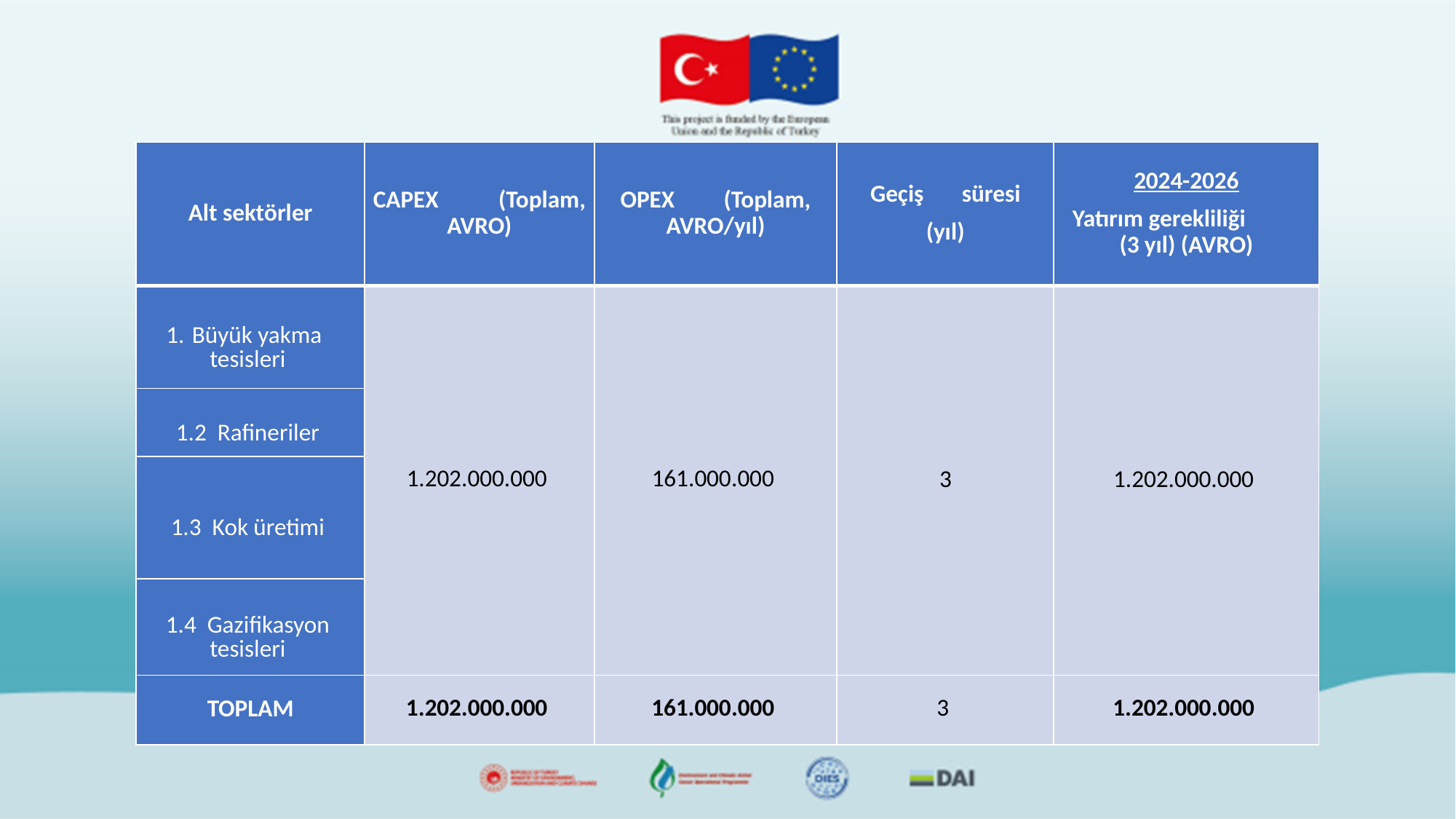

| Alt sektörler | CAPEX (Toplam, AVRO) | OPEX (Toplam, AVRO/yıl) | Geçiş süresi (yıl) | 2024-2026 Yatırım gerekliliği (3 yıl) (AVRO) |
| --- | --- | --- | --- | --- |
| Büyük yakma  tesisleri | 1.202.000.000 | 161.000.000 | 3 | 1.202.000.000 |
| 1.2  Rafineriler |  |  |  |  |
| 1.3  Kok üretimi |  |  |  |  |
| 1.4  Gazifikasyon  tesisleri |  |  |  |  |
| TOPLAM | 1.202.000.000 | 161.000.000 | 3 | 1.202.000.000 |